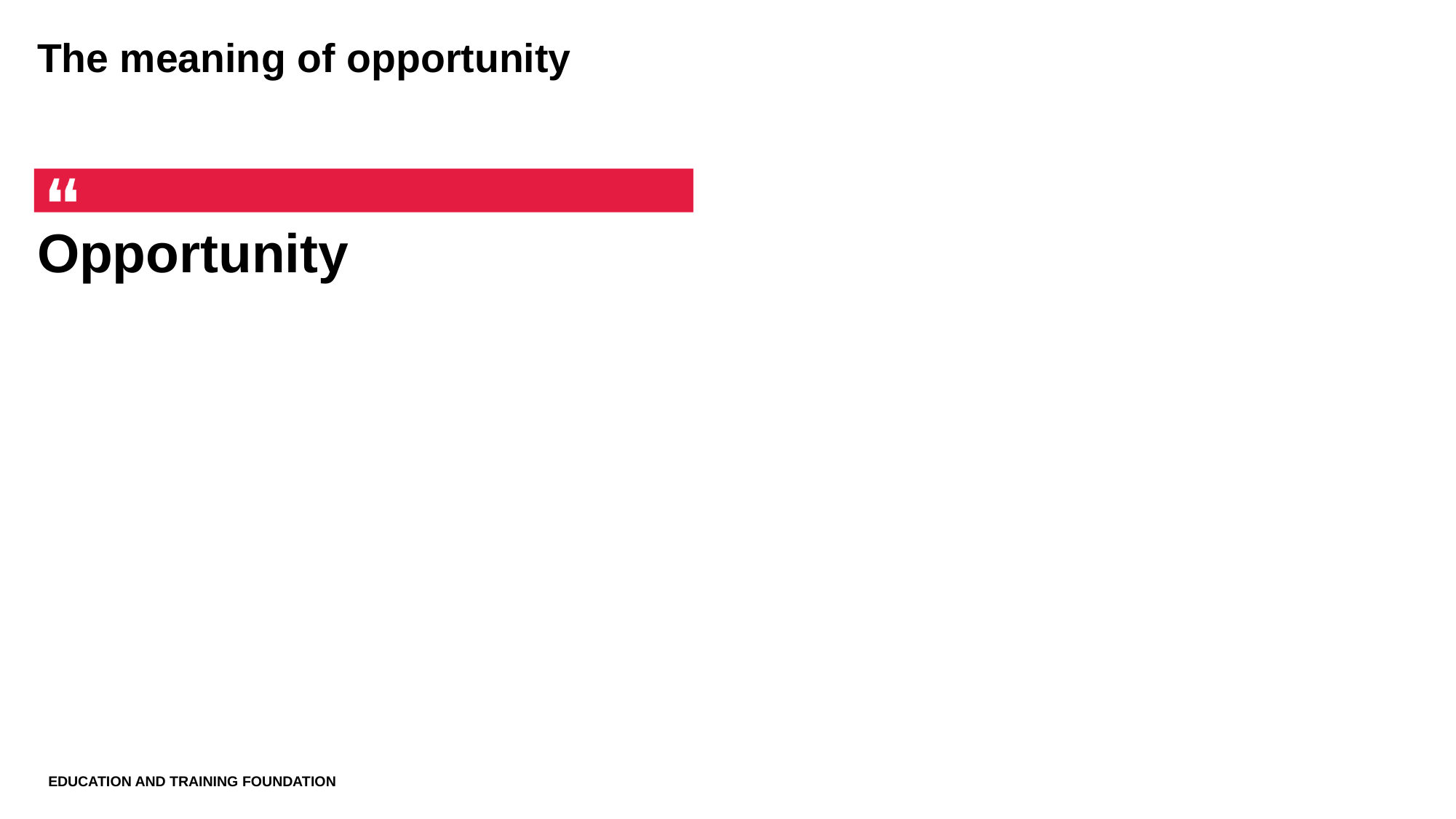

# The meaning of opportunity
Opportunity

Education and Training Foundation